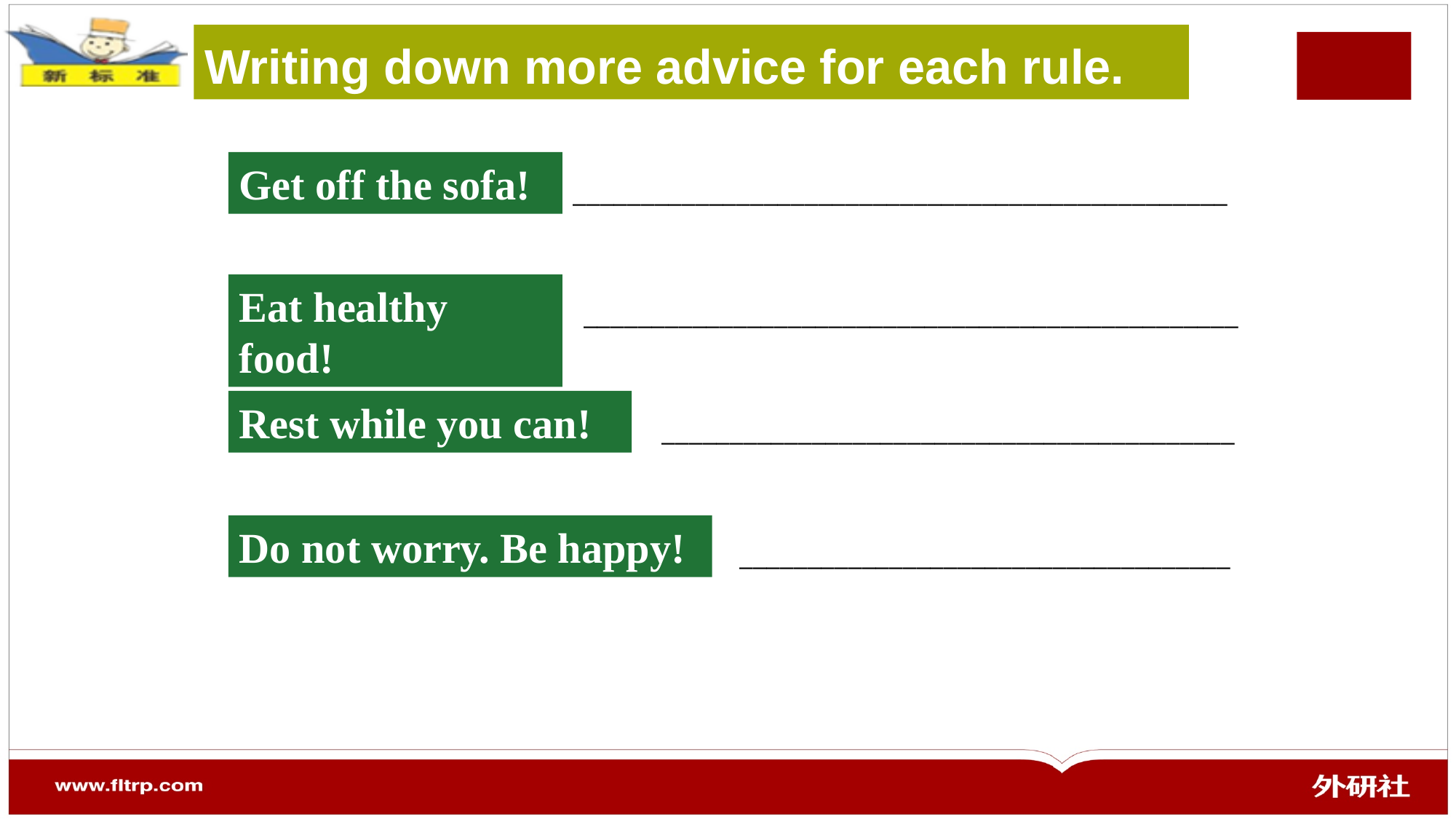

Writing down more advice for each rule.
Get off the sofa!
________________________________________________
Eat healthy food!
________________________________________________
Rest while you can!
__________________________________________
Do not worry. Be happy!
____________________________________